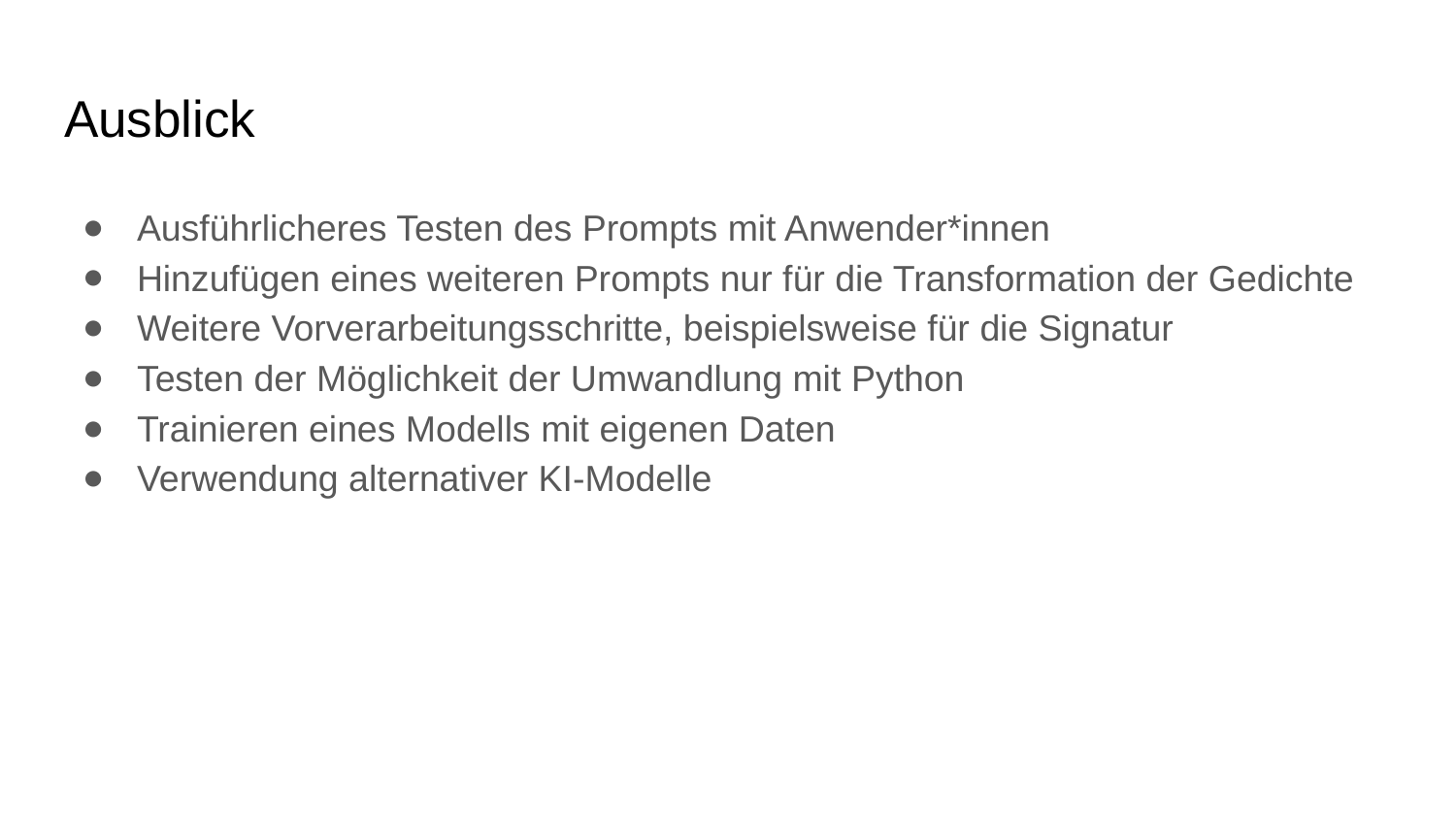

# Ausblick
Ausführlicheres Testen des Prompts mit Anwender*innen
Hinzufügen eines weiteren Prompts nur für die Transformation der Gedichte
Weitere Vorverarbeitungsschritte, beispielsweise für die Signatur
Testen der Möglichkeit der Umwandlung mit Python
Trainieren eines Modells mit eigenen Daten
Verwendung alternativer KI-Modelle